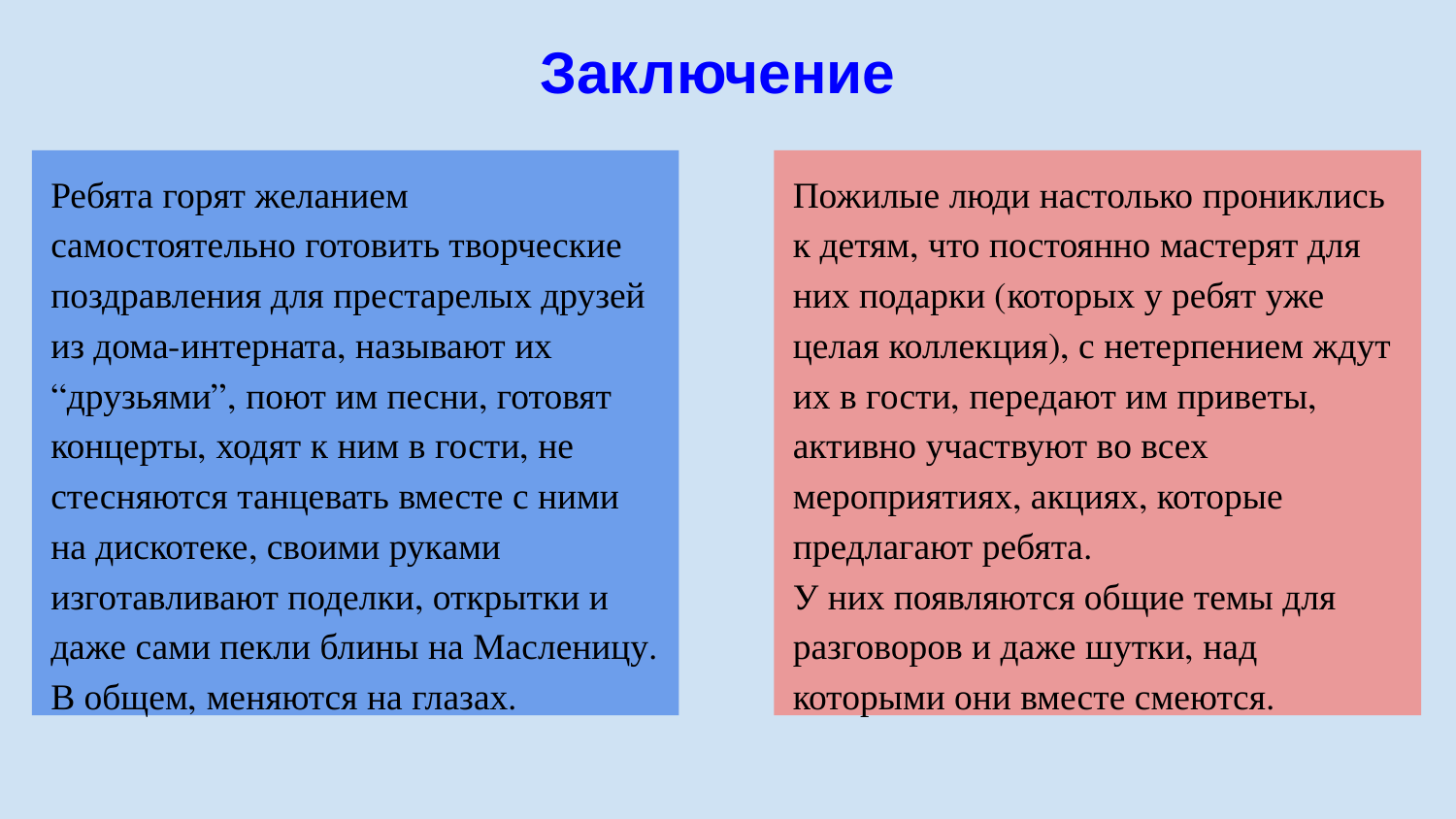

Заключение

Ребята горят желанием самостоятельно готовить творческие поздравления для престарелых друзей из дома-интерната, называют их “друзьями”, поют им песни, готовят концерты, ходят к ним в гости, не стесняются танцевать вместе с ними на дискотеке, своими руками изготавливают поделки, открытки и даже сами пекли блины на Масленицу. В общем, меняются на глазах.

Пожилые люди настолько прониклись к детям, что постоянно мастерят для них подарки (которых у ребят уже целая коллекция), с нетерпением ждут их в гости, передают им приветы, активно участвуют во всех мероприятиях, акциях, которые предлагают ребята.
У них появляются общие темы для разговоров и даже шутки, над которыми они вместе смеются.